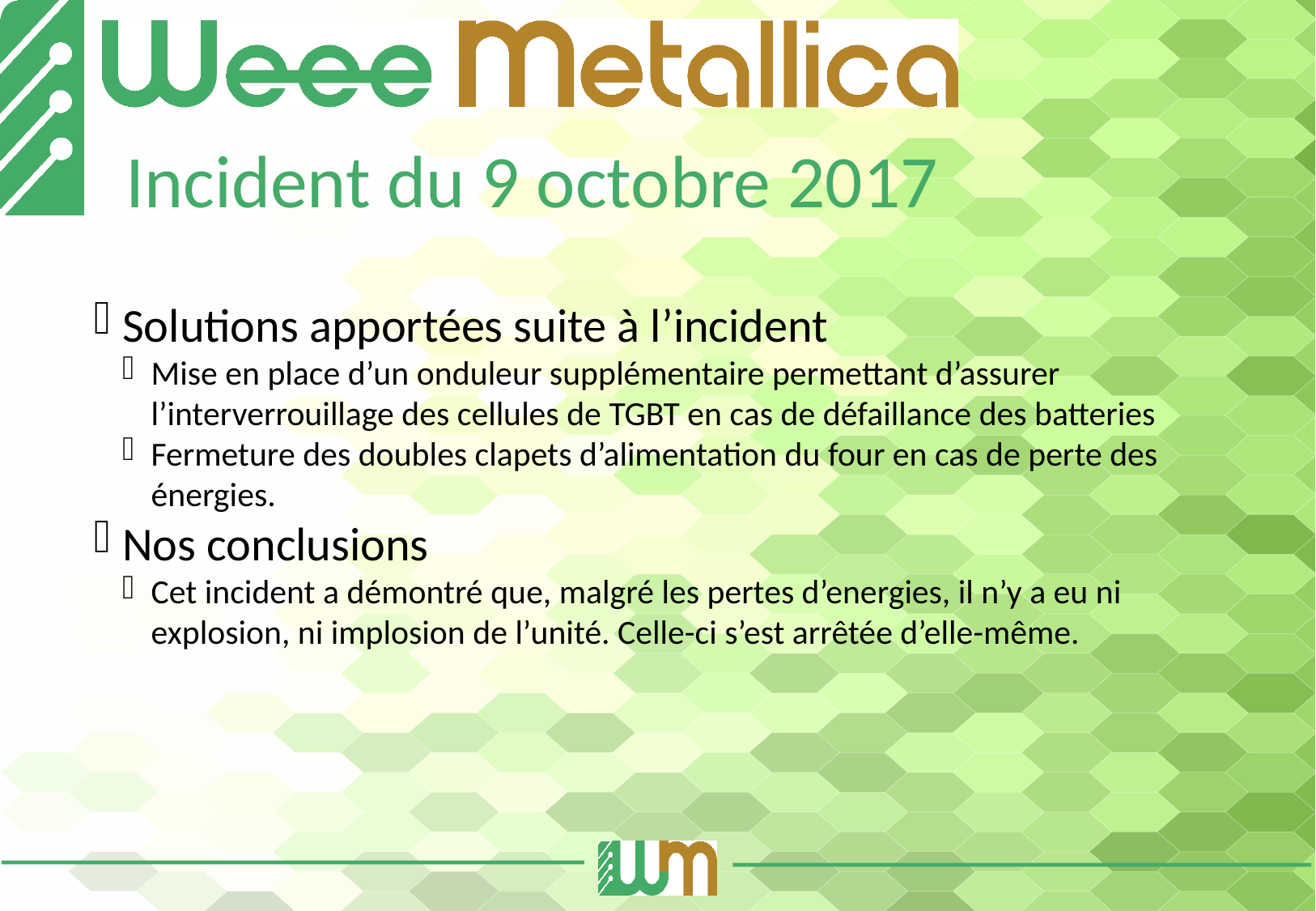

Incident du 9 octobre 2017

Solutions apportées suite à l’incident
Mise en place d’un onduleur supplémentaire permettant d’assurer l’interverrouillage des cellules de TGBT en cas de défaillance des batteries
Fermeture des doubles clapets d’alimentation du four en cas de perte des énergies.
Nos conclusions
Cet incident a démontré que, malgré les pertes d’energies, il n’y a eu ni explosion, ni implosion de l’unité. Celle-ci s’est arrêtée d’elle-même.